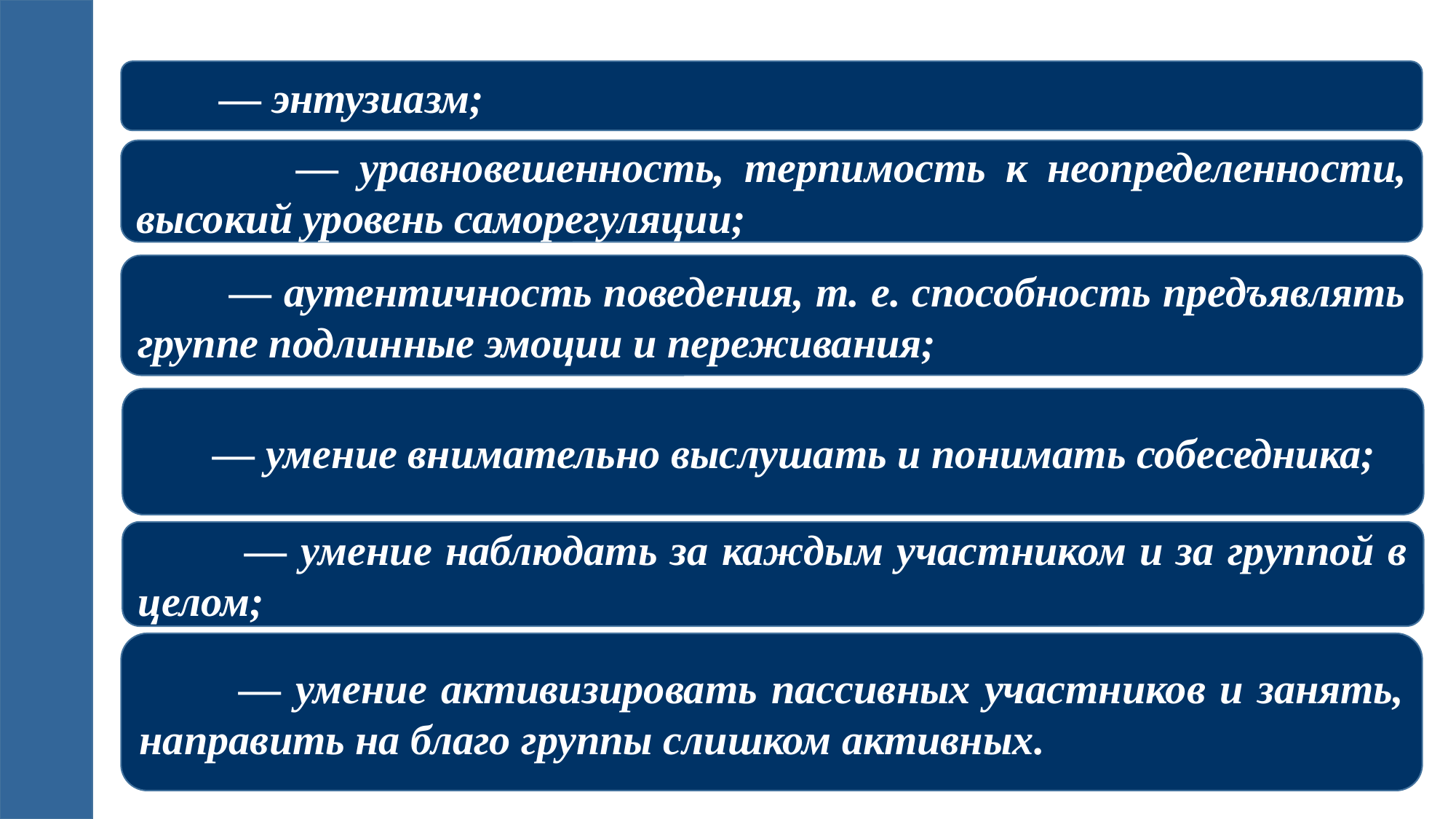

— энтузиазм;
        — уравновешенность, терпимость к неопределенности, высокий уровень саморегуляции;
        — аутентичность поведения, т. е. способность предъявлять группе подлинные эмоции и переживания;
       — умение внимательно выслушать и понимать собеседника;
        — умение наблюдать за каждым участником и за группой в целом;
       — умение активизировать пассивных участников и занять, направить на благо группы слишком активных.